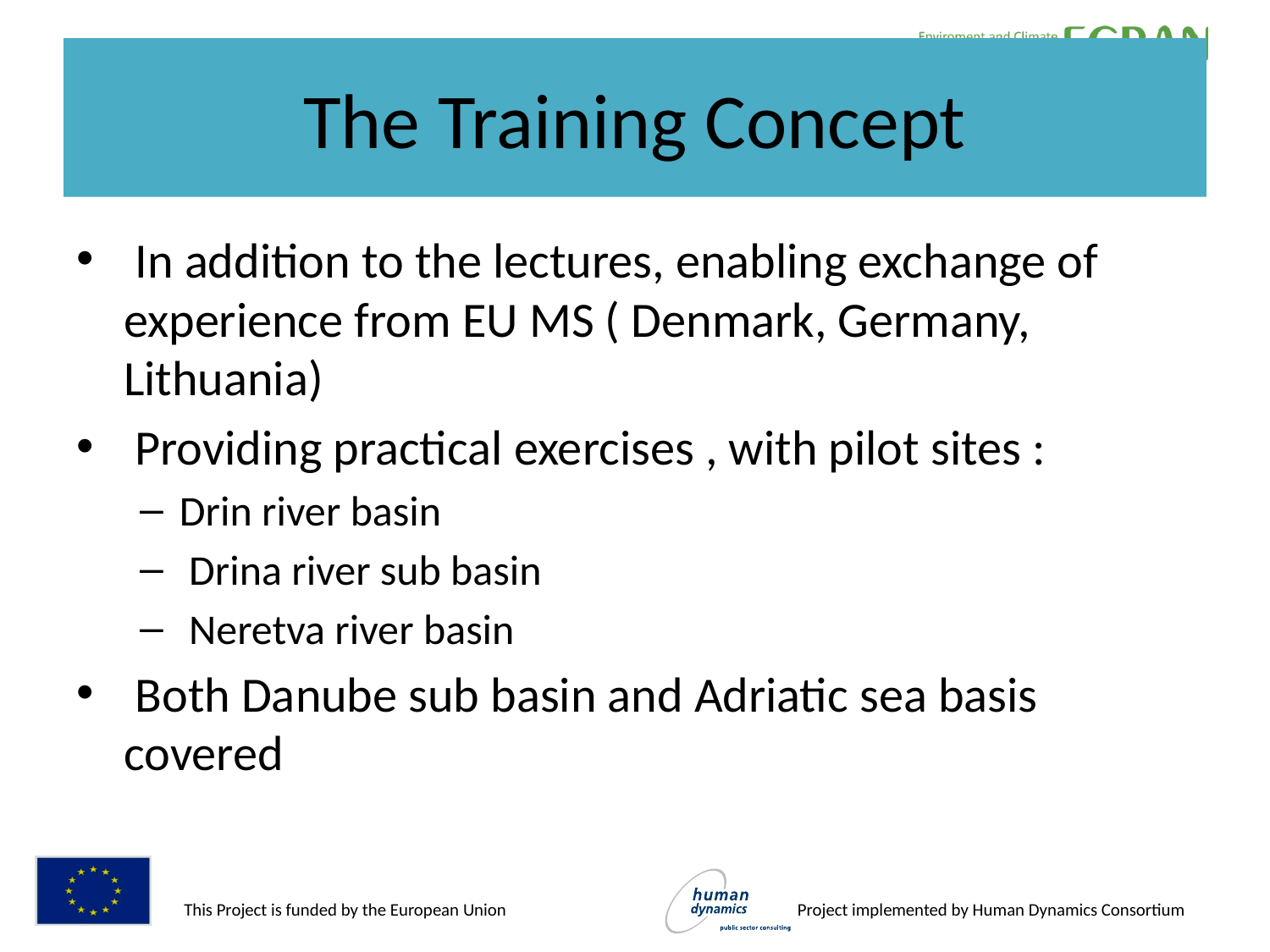

# The Training Concept
 In addition to the lectures, enabling exchange of experience from EU MS ( Denmark, Germany, Lithuania)
 Providing practical exercises , with pilot sites :
Drin river basin
 Drina river sub basin
 Neretva river basin
 Both Danube sub basin and Adriatic sea basis covered